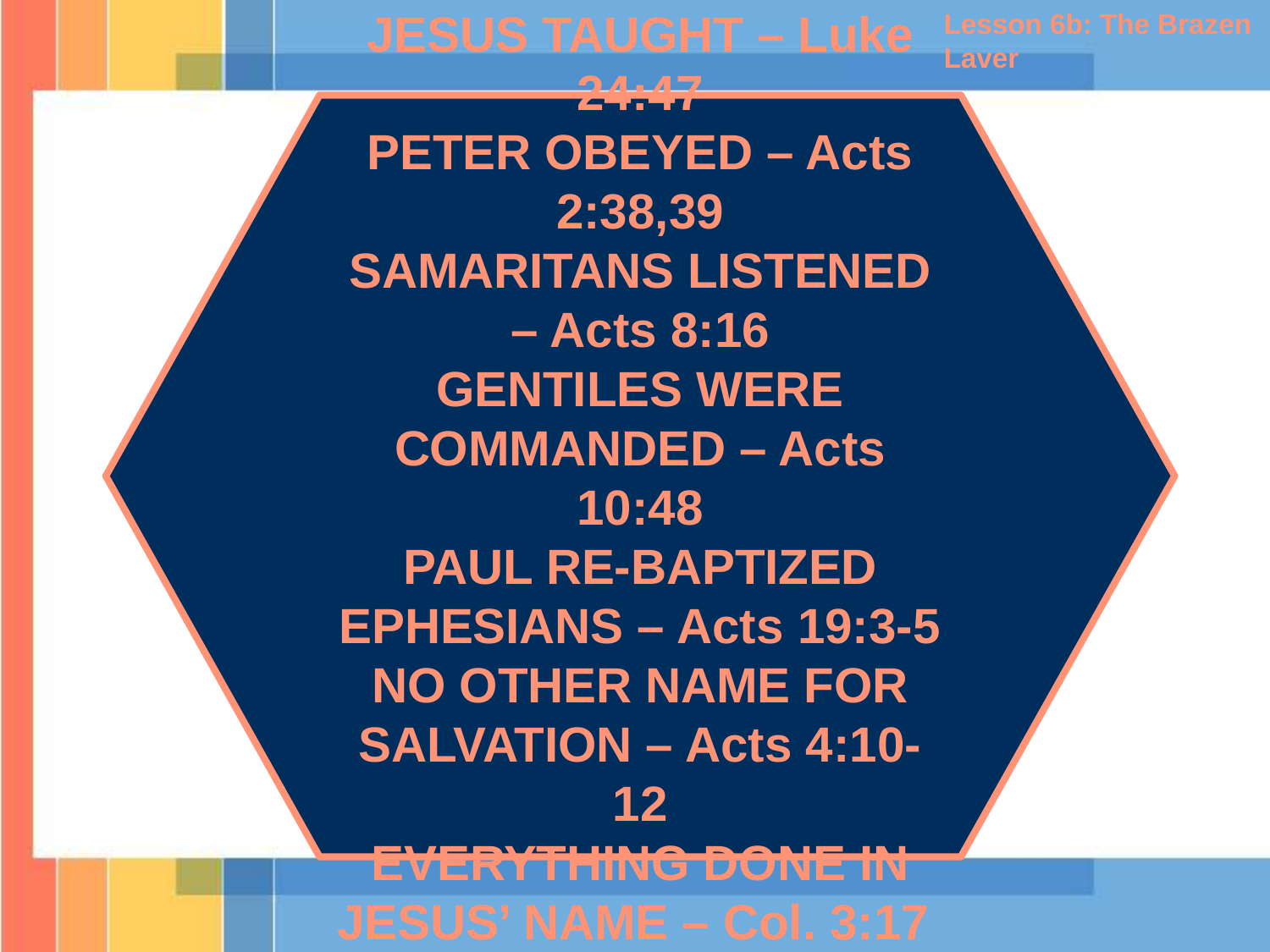

Lesson 6b: The Brazen Laver
JESUS TAUGHT – Luke 24:47
PETER OBEYED – Acts 2:38,39
SAMARITANS LISTENED – Acts 8:16
GENTILES WERE COMMANDED – Acts 10:48
PAUL RE-BAPTIZED EPHESIANS – Acts 19:3-5
NO OTHER NAME FOR SALVATION – Acts 4:10-12
EVERYTHING DONE IN JESUS’ NAME – Col. 3:17